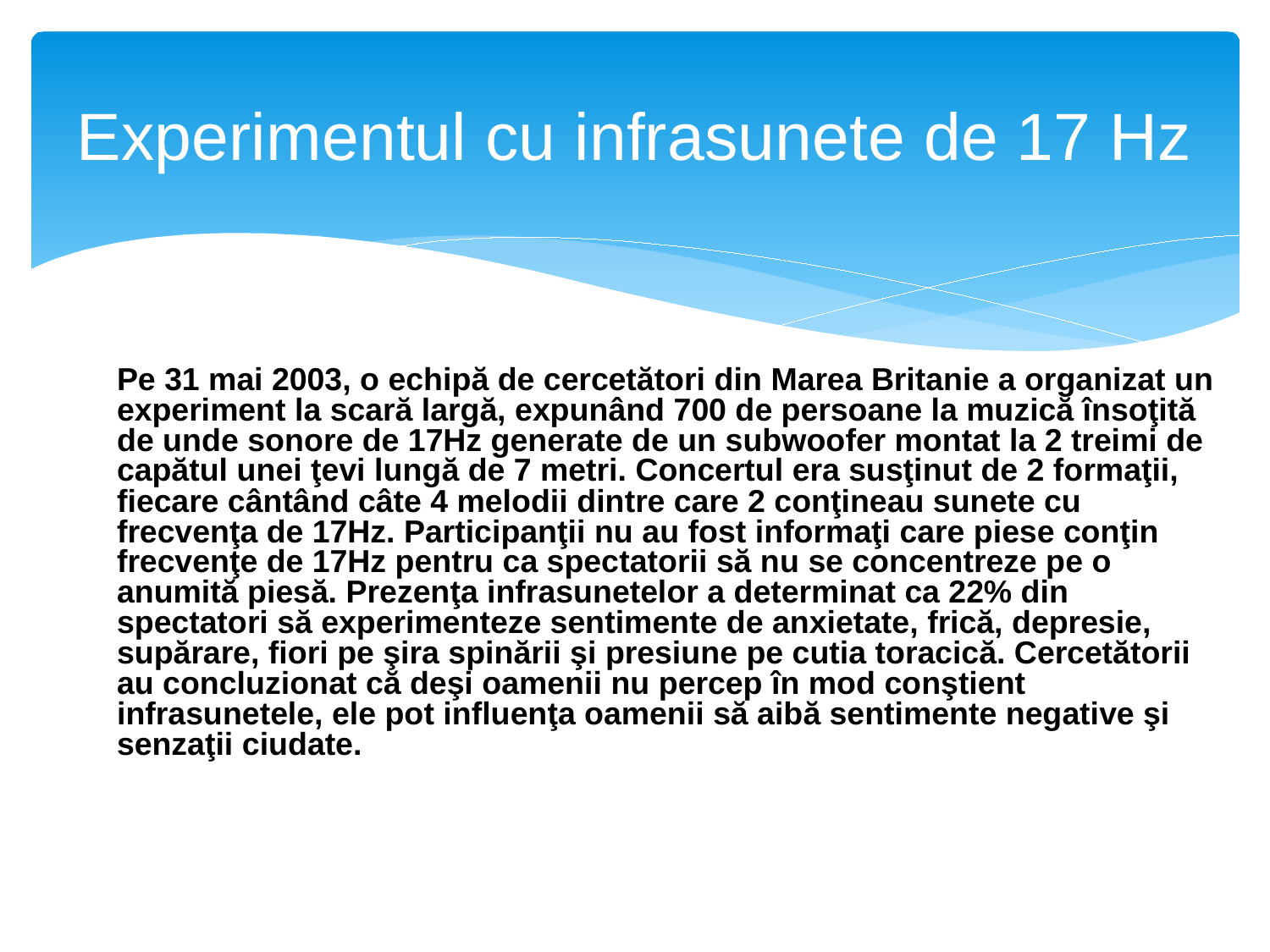

# Experimentul cu infrasunete de 17 Hz
	Pe 31 mai 2003, o echipă de cercetători din Marea Britanie a organizat un experiment la scară largă, expunând 700 de persoane la muzică însoţită de unde sonore de 17Hz generate de un subwoofer montat la 2 treimi de capătul unei ţevi lungă de 7 metri. Concertul era susţinut de 2 formaţii, fiecare cântând câte 4 melodii dintre care 2 conţineau sunete cu frecvenţa de 17Hz. Participanţii nu au fost informaţi care piese conţin frecvenţe de 17Hz pentru ca spectatorii să nu se concentreze pe o anumită piesă. Prezenţa infrasunetelor a determinat ca 22% din spectatori să experimenteze sentimente de anxietate, frică, depresie, supărare, fiori pe şira spinării şi presiune pe cutia toracică. Cercetătorii au concluzionat că deşi oamenii nu percep în mod conştient infrasunetele, ele pot influenţa oamenii să aibă sentimente negative şi senzaţii ciudate.